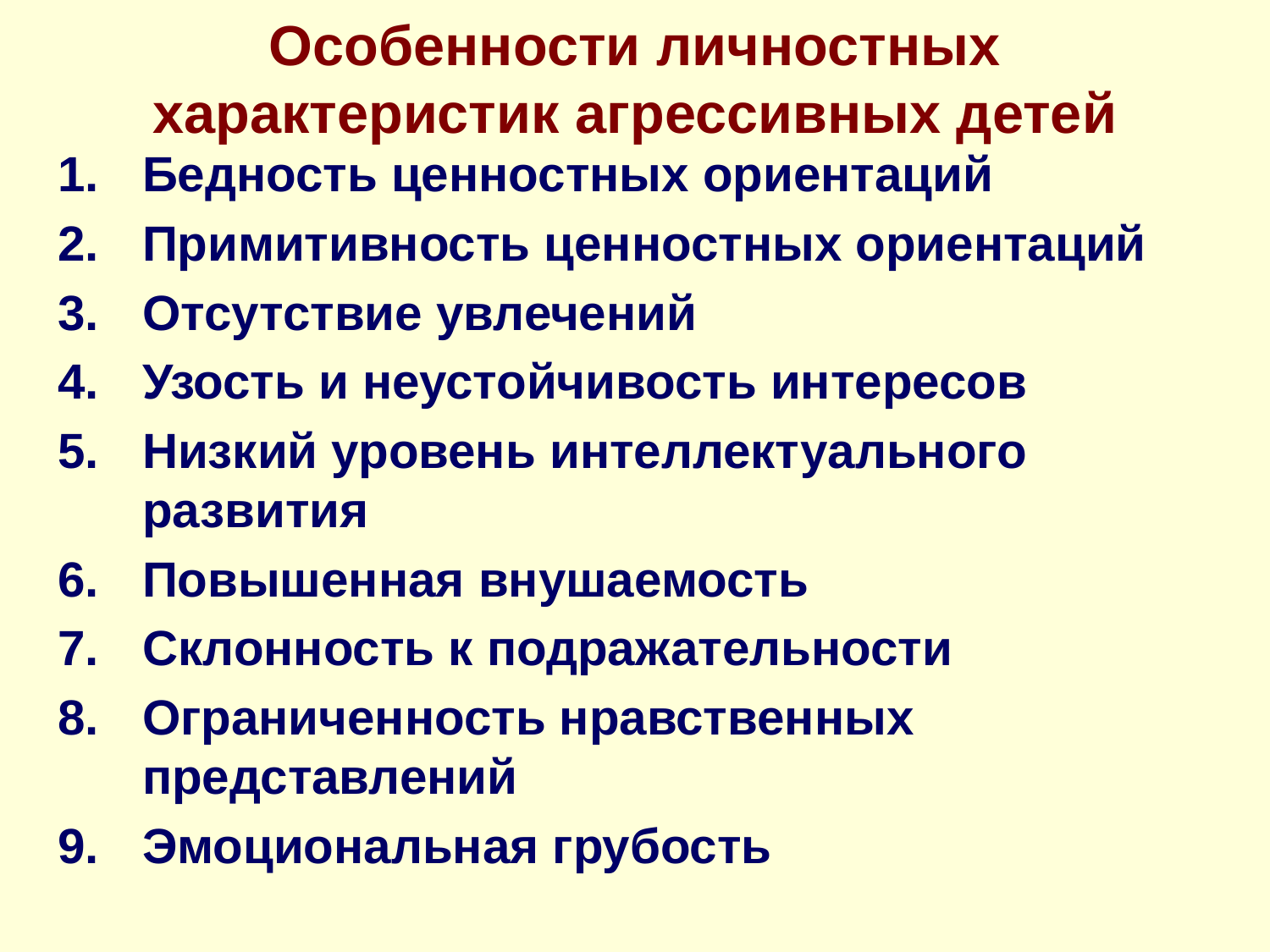

# Особенности личностных характеристик агрессивных детей
Бедность ценностных ориентаций
Примитивность ценностных ориентаций
Отсутствие увлечений
Узость и неустойчивость интересов
Низкий уровень интеллектуального развития
Повышенная внушаемость
Склонность к подражательности
Ограниченность нравственных представлений
Эмоциональная грубость